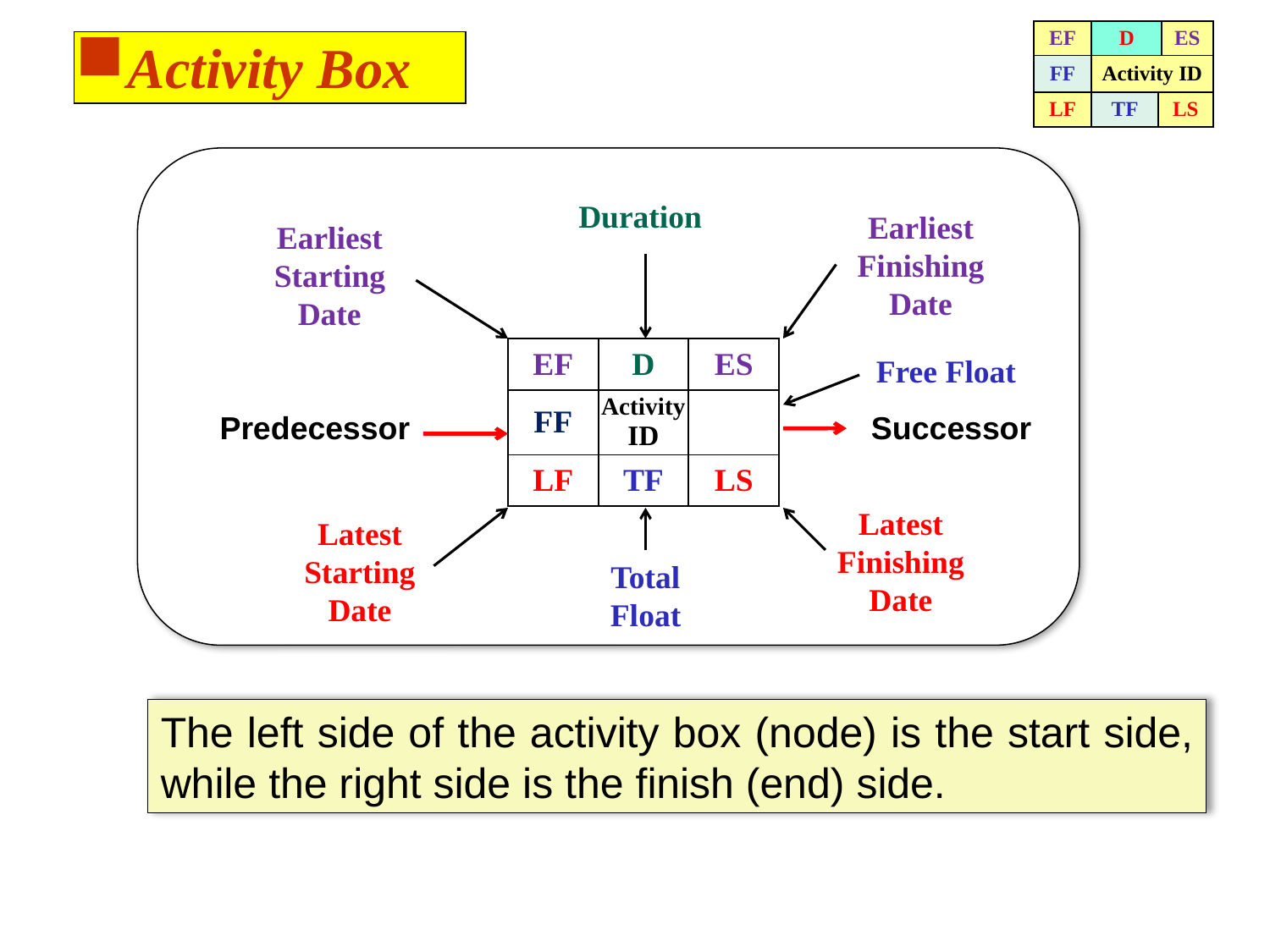

| EF | D |  | ES |
| --- | --- | --- | --- |
| FF | Activity ID |  |  |
| LF | TF | LS |  |
Activity Box

Duration
Earliest
Finishing
Date
Earliest
Starting
Date
| EF | D | ES |
| --- | --- | --- |
| FF | Activity ID |  |
| LF | TF | LS |
Free Float
Predecessor
Successor

Latest
Finishing
Date
Latest
Starting
Date
Total Float
The left side of the activity box (node) is the start side, while the right side is the finish (end) side.